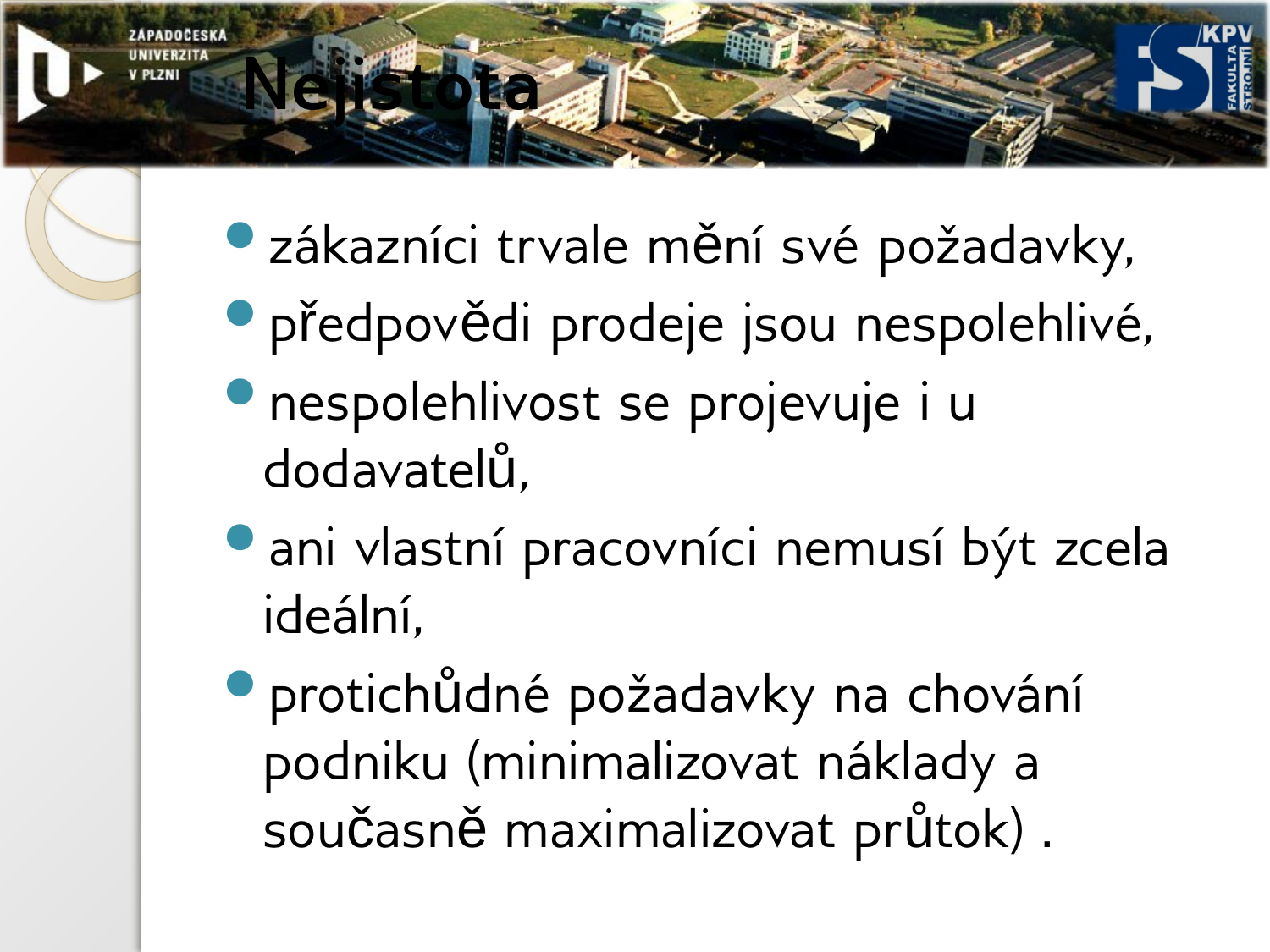

# Nejistota
zákazníci trvale mění své požadavky,
předpovědi prodeje jsou nespolehlivé,
nespolehlivost se projevuje i u dodavatelů,
ani vlastní pracovníci nemusí být zcela ideální,
protichůdné požadavky na chování podniku (minimalizovat náklady a současně maximalizovat průtok) .